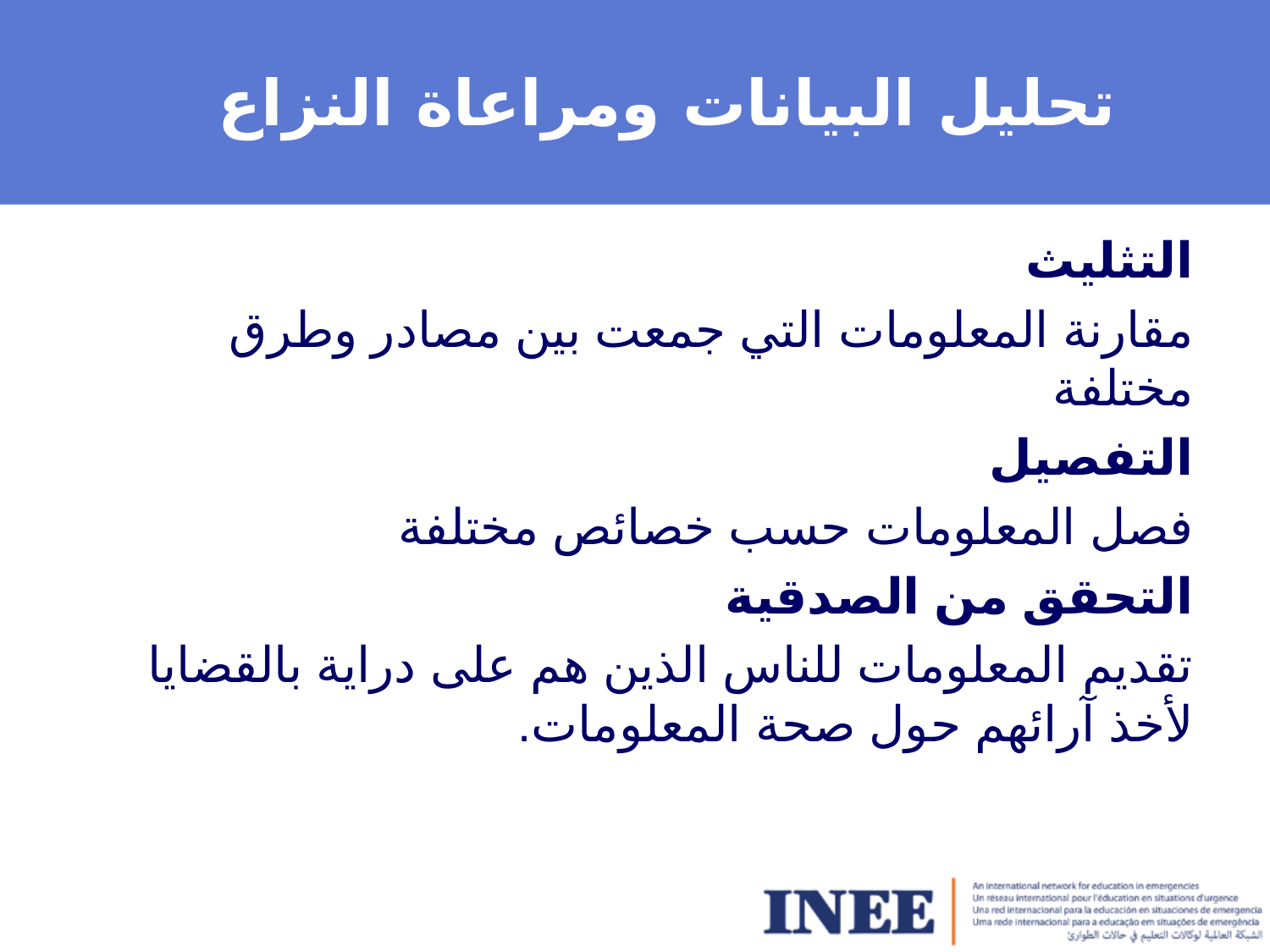

# تحليل البيانات ومراعاة النزاع
التثليث
مقارنة المعلومات التي جمعت بين مصادر وطرق مختلفة
التفصيل
فصل المعلومات حسب خصائص مختلفة
التحقق من الصدقية
تقديم المعلومات للناس الذين هم على دراية بالقضايا لأخذ آرائهم حول صحة المعلومات.